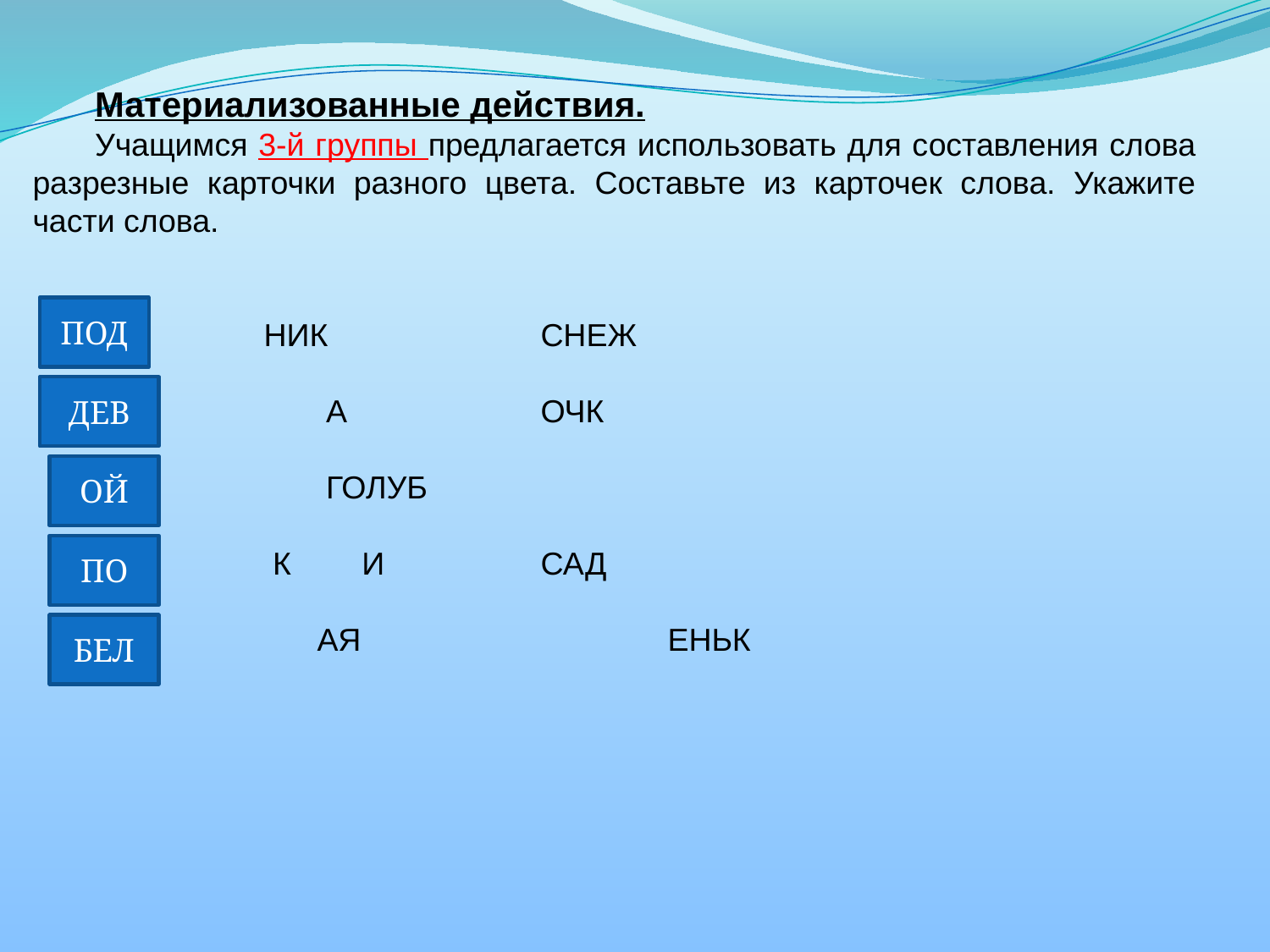

Материализованные действия.
Учащимся 3-й группы предлагается использовать для составления слова разрезные карточки разного цвета. Составьте из карточек слова. Укажите части слова.

                   НИК		СНЕЖ
                          А		ОЧК

                          ГОЛУБ
                    К        И            	САД
                         АЯ			ЕНЬК

ПОД
ДЕВ
ОЙ
ПО
БЕЛ